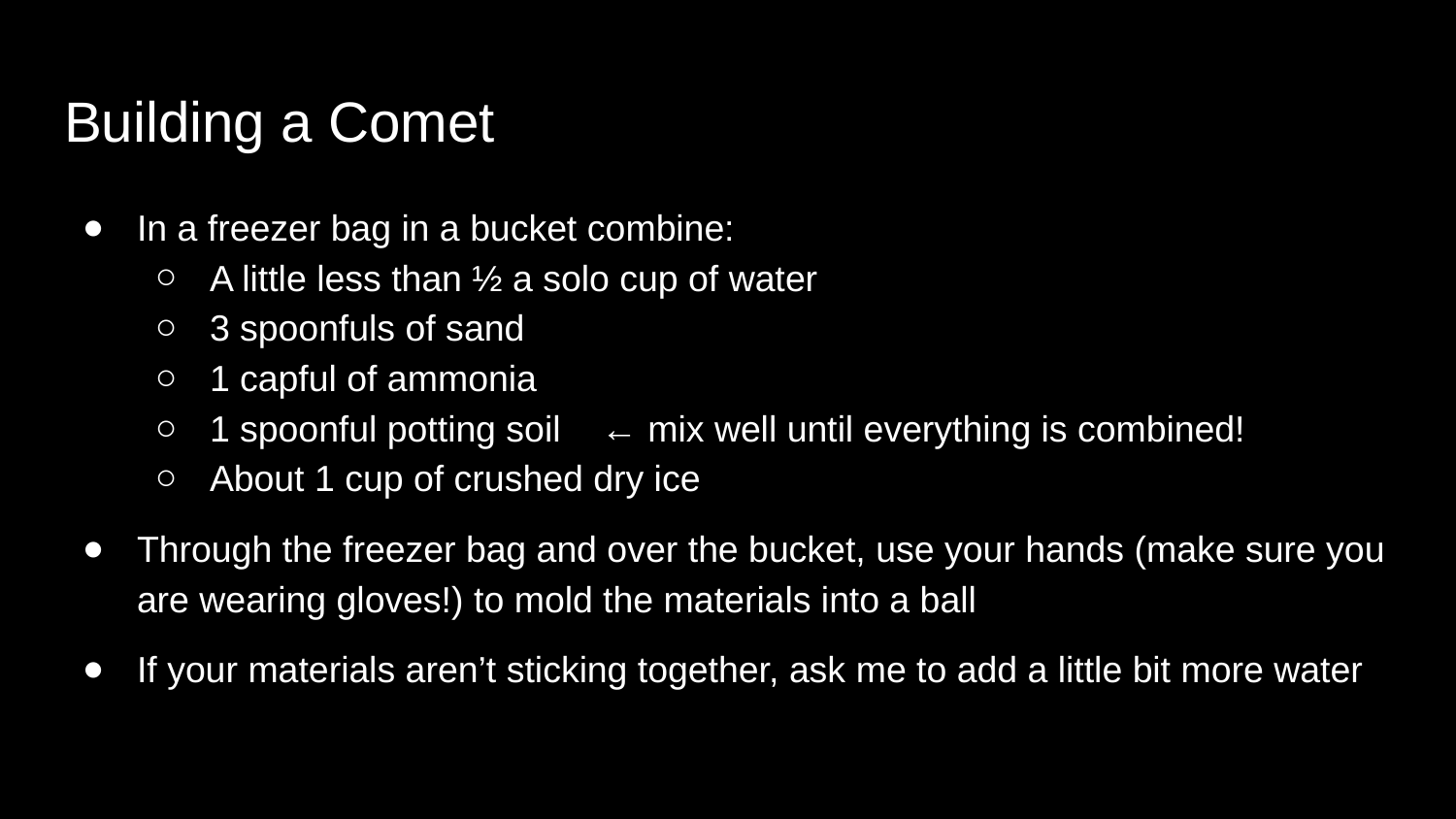

# Building a Comet
In a freezer bag in a bucket combine:
A little less than ½ a solo cup of water
3 spoonfuls of sand
1 capful of ammonia
1 spoonful potting soil    ← mix well until everything is combined!
About 1 cup of crushed dry ice
Through the freezer bag and over the bucket, use your hands (make sure you are wearing gloves!) to mold the materials into a ball
If your materials aren’t sticking together, ask me to add a little bit more water